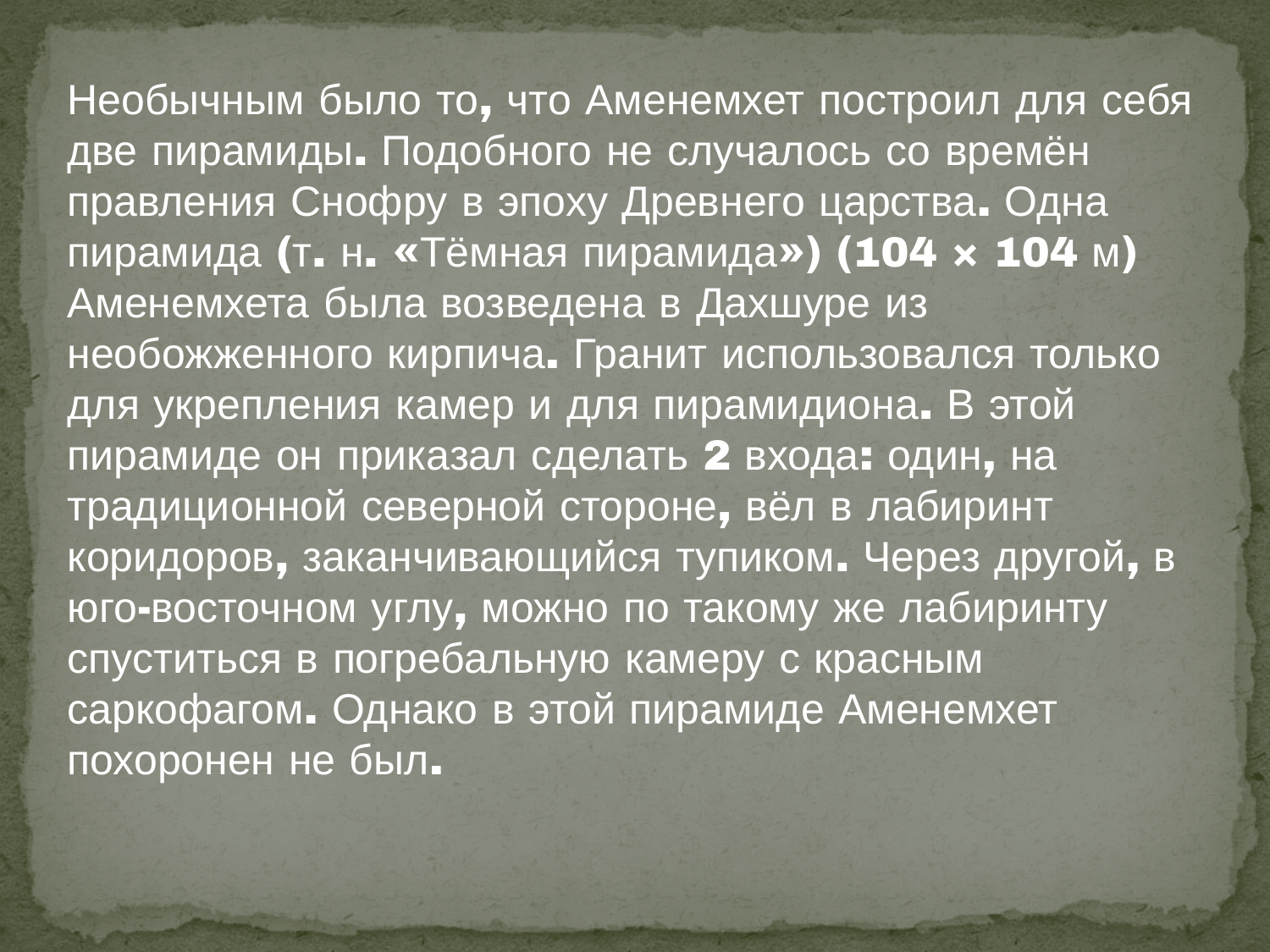

Необычным было то, что Аменемхет построил для себя две пирамиды. Подобного не случалось со времён правления Снофру в эпоху Древнего царства. Одна пирамида (т. н. «Тёмная пирамида») (104 × 104 м) Аменемхета была возведена в Дахшуре из необожженного кирпича. Гранит использовался только для укрепления камер и для пирамидиона. В этой пирамиде он приказал сделать 2 входа: один, на традиционной северной стороне, вёл в лабиринт коридоров, заканчивающийся тупиком. Через другой, в юго-восточном углу, можно по такому же лабиринту спуститься в погребальную камеру с красным саркофагом. Однако в этой пирамиде Аменемхет похоронен не был.